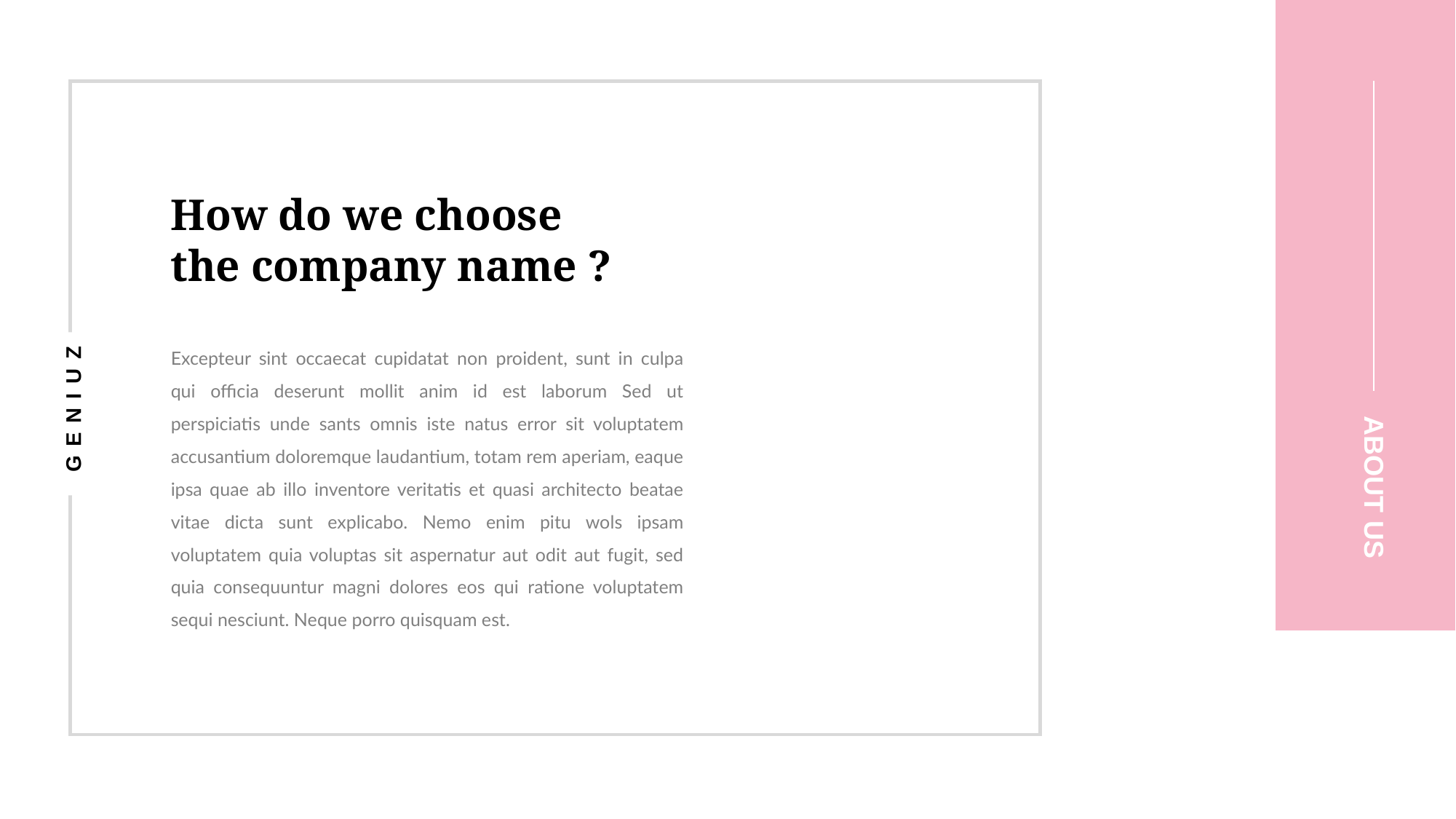

How do we choose the company name ?
Excepteur sint occaecat cupidatat non proident, sunt in culpa qui officia deserunt mollit anim id est laborum Sed ut perspiciatis unde sants omnis iste natus error sit voluptatem accusantium doloremque laudantium, totam rem aperiam, eaque ipsa quae ab illo inventore veritatis et quasi architecto beatae vitae dicta sunt explicabo. Nemo enim pitu wols ipsam voluptatem quia voluptas sit aspernatur aut odit aut fugit, sed quia consequuntur magni dolores eos qui ratione voluptatem sequi nesciunt. Neque porro quisquam est.
GENIUZ
ABOUT US